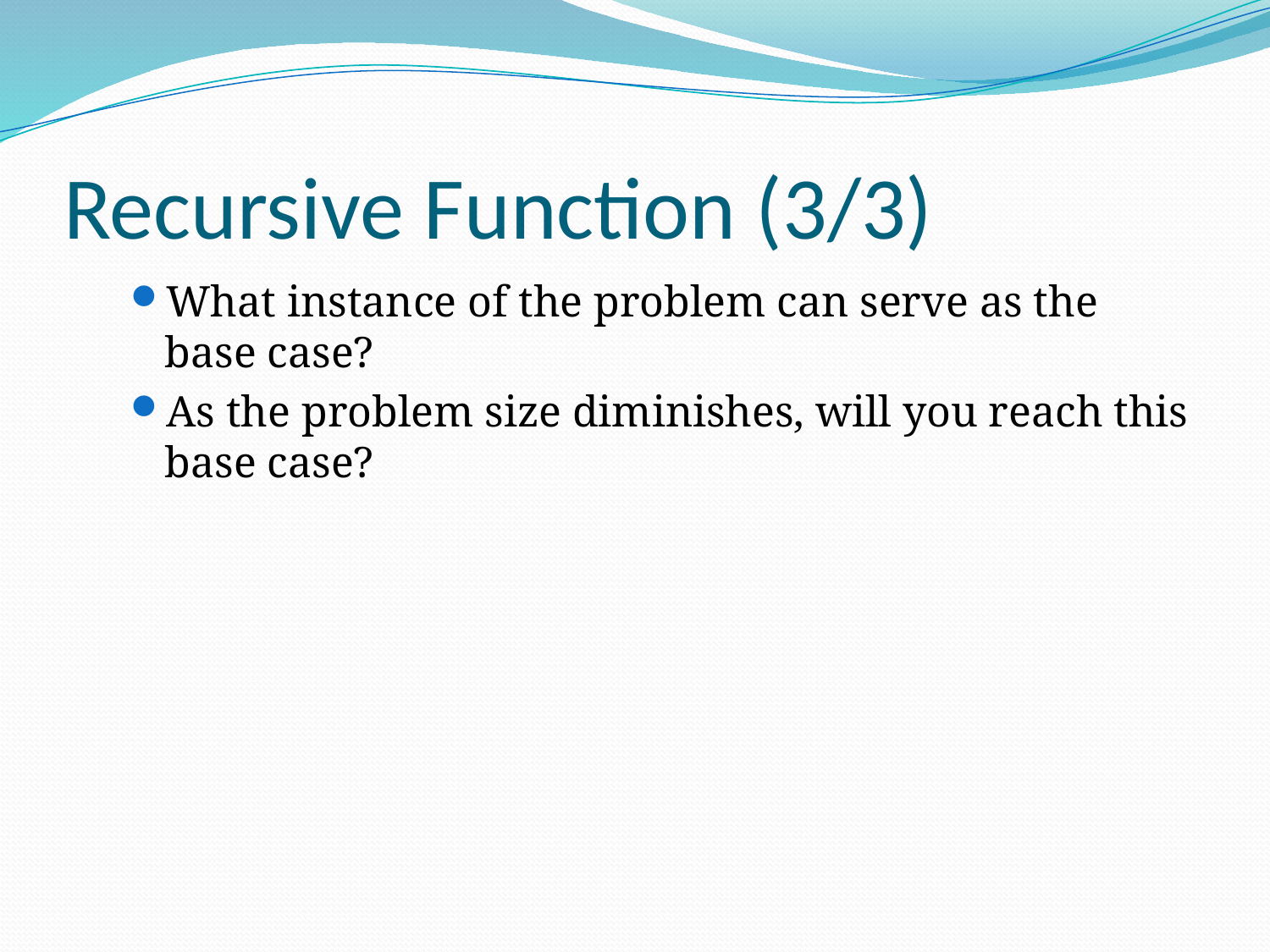

# Recursive Function (3/3)
What instance of the problem can serve as the base case?
As the problem size diminishes, will you reach this base case?